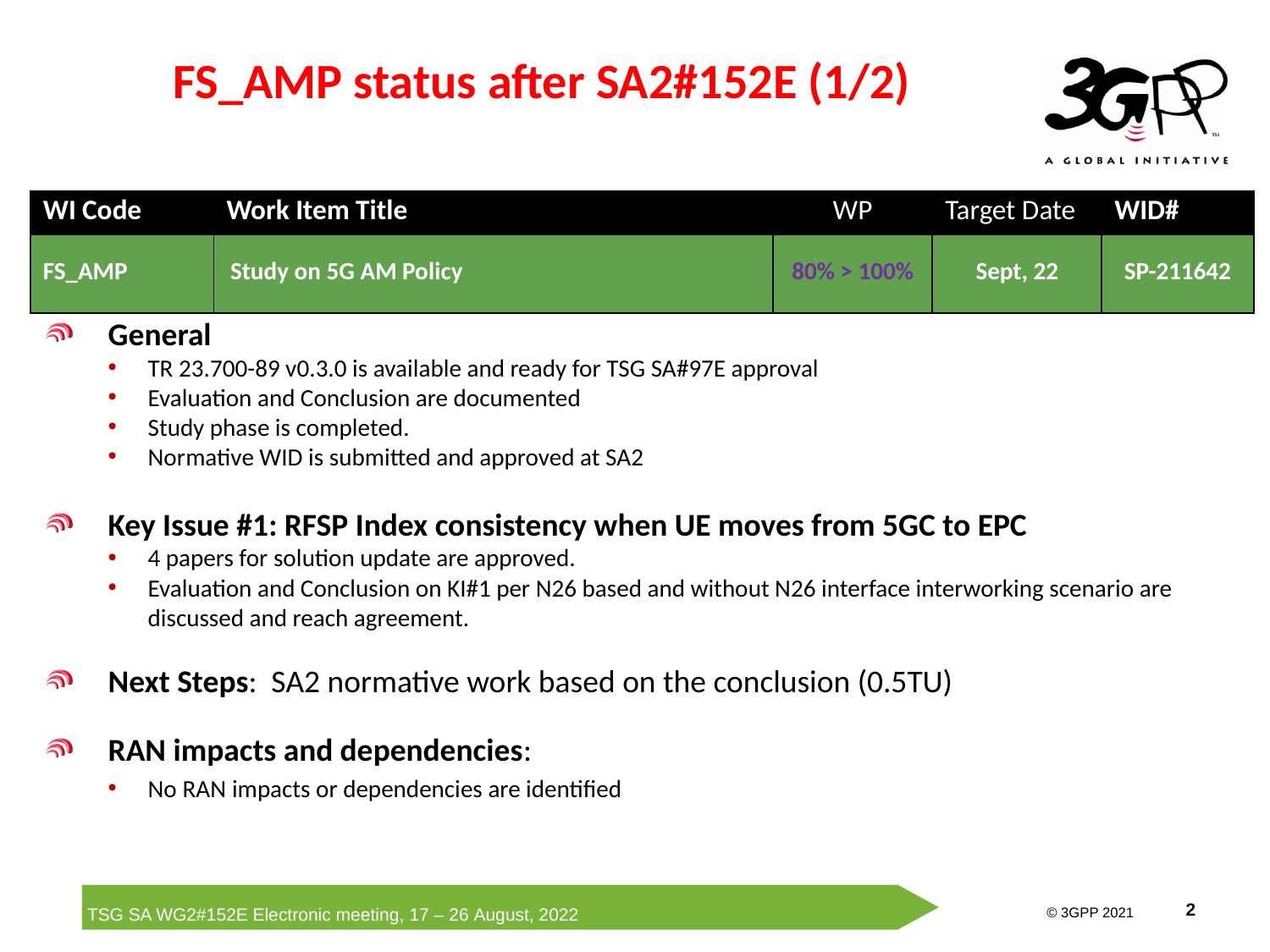

# FS_AMP status after SA2#152E (1/2)
| WI Code | Work Item Title | WP | Target Date | WID# |
| --- | --- | --- | --- | --- |
| FS\_AMP | Study on 5G AM Policy | 80% > 100% | Sept, 22 | SP-211642 |
General
TR 23.700-89 v0.3.0 is available and ready for TSG SA#97E approval
Evaluation and Conclusion are documented
Study phase is completed.
Normative WID is submitted and approved at SA2

Key Issue #1: RFSP Index consistency when UE moves from 5GC to EPC
4 papers for solution update are approved.
Evaluation and Conclusion on KI#1 per N26 based and without N26 interface interworking scenario are discussed and reach agreement.

Next Steps:  SA2 normative work based on the conclusion (0.5TU)

RAN impacts and dependencies:
No RAN impacts or dependencies are identified